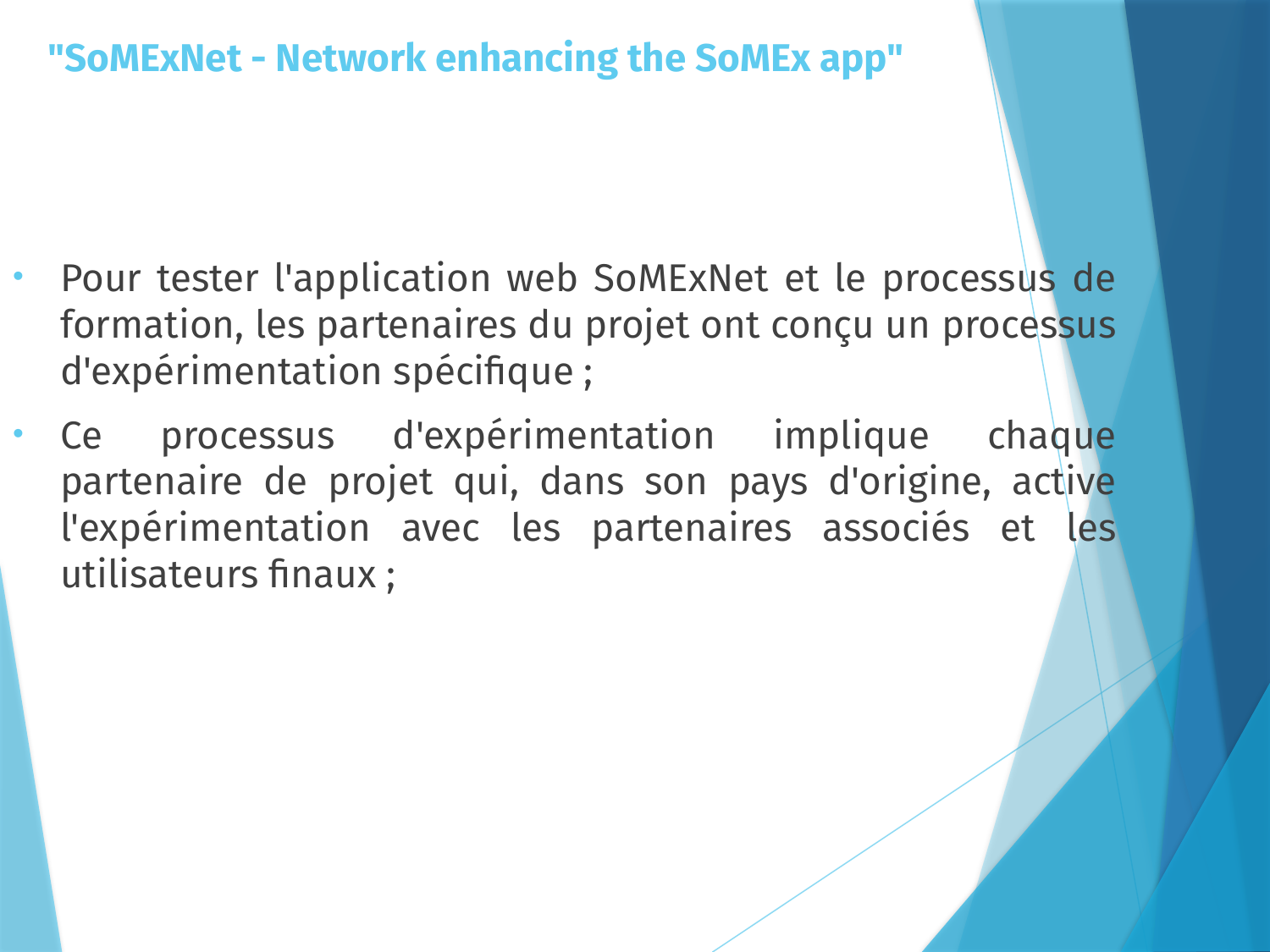

# "SoMExNet - Network enhancing the SoMEx app"
Pour tester l'application web SoMExNet et le processus de formation, les partenaires du projet ont conçu un processus d'expérimentation spécifique ;
Ce processus d'expérimentation implique chaque partenaire de projet qui, dans son pays d'origine, active l'expérimentation avec les partenaires associés et les utilisateurs finaux ;